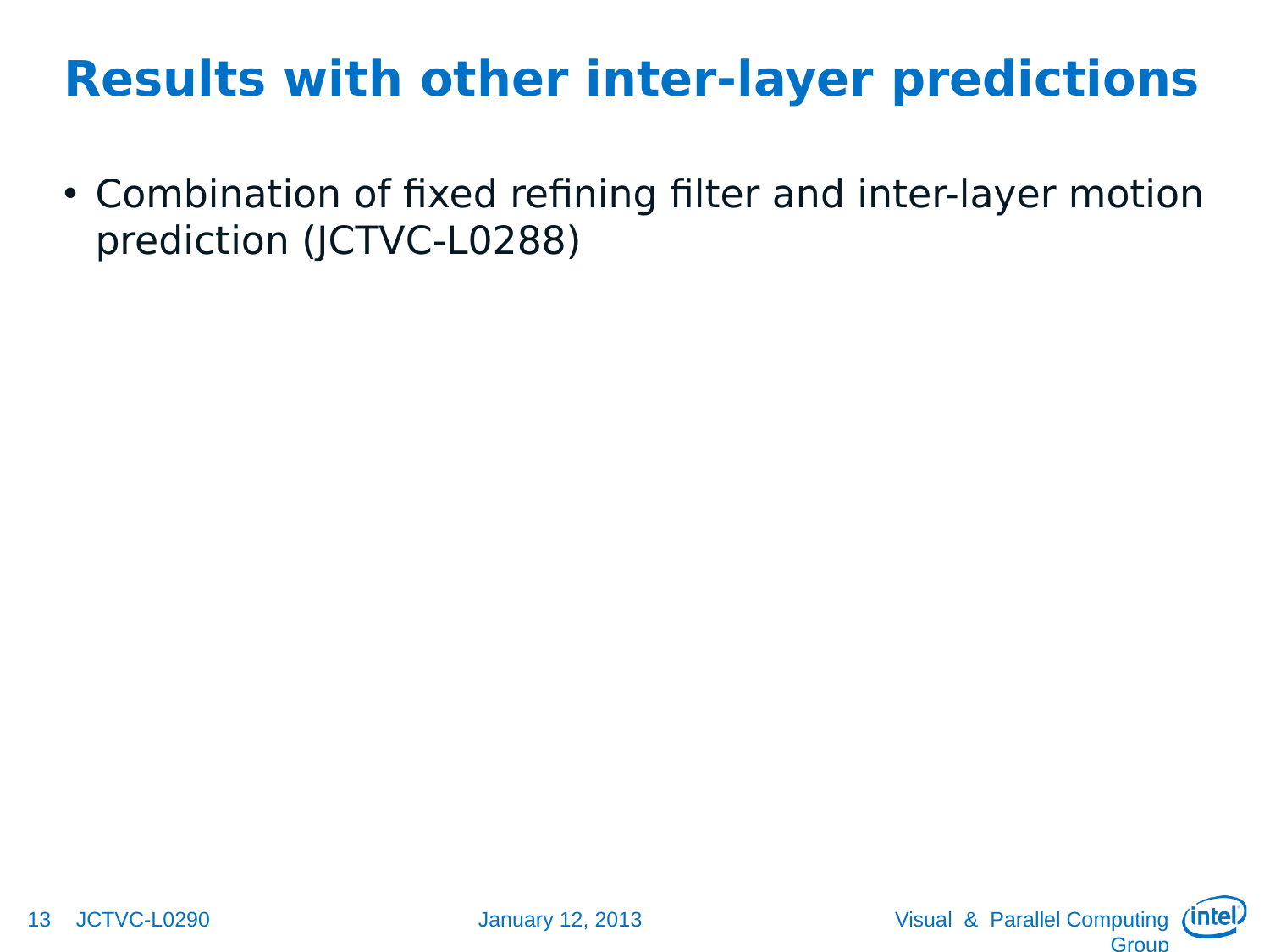

# Results with other inter-layer predictions
Combination of fixed refining filter and inter-layer motion prediction (JCTVC-L0288)
13
JCTVC-L0290
January 12, 2013